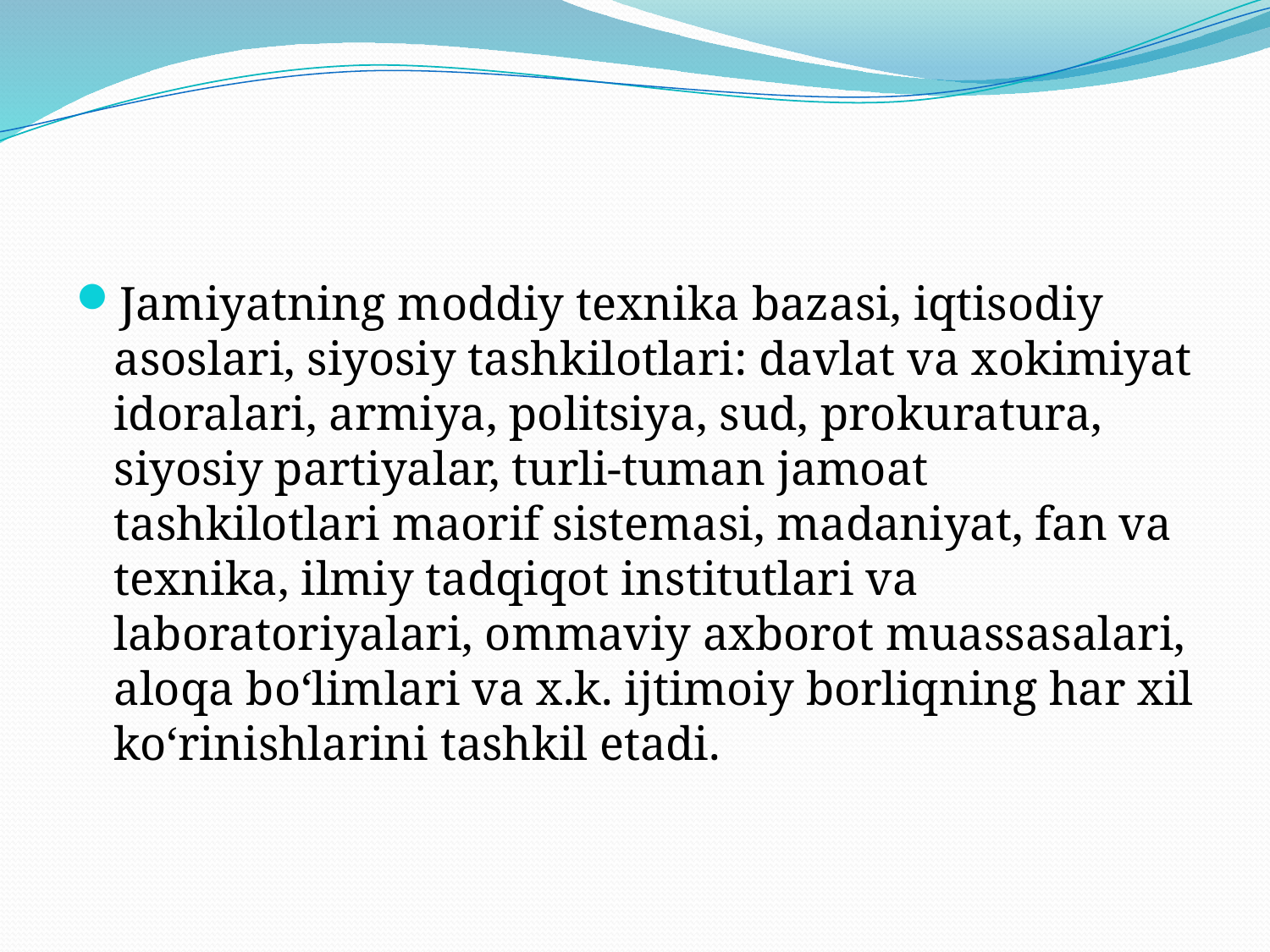

#
Jamiyatning moddiy texnika bazasi, iqtisodiy asoslari, siyosiy tashkilotlari: davlat va xokimiyat idoralari, armiya, politsiya, sud, prokuratura, siyosiy partiyalar, turli-tuman jamoat tashkilotlari maorif sistemasi, madaniyat, fan va texnika, ilmiy tadqiqot institutlari va laboratoriyalari, ommaviy axborot muassasalari, aloqa bo‘limlari va x.k. ijtimoiy borliqning har xil ko‘rinishlarini tashkil etadi.